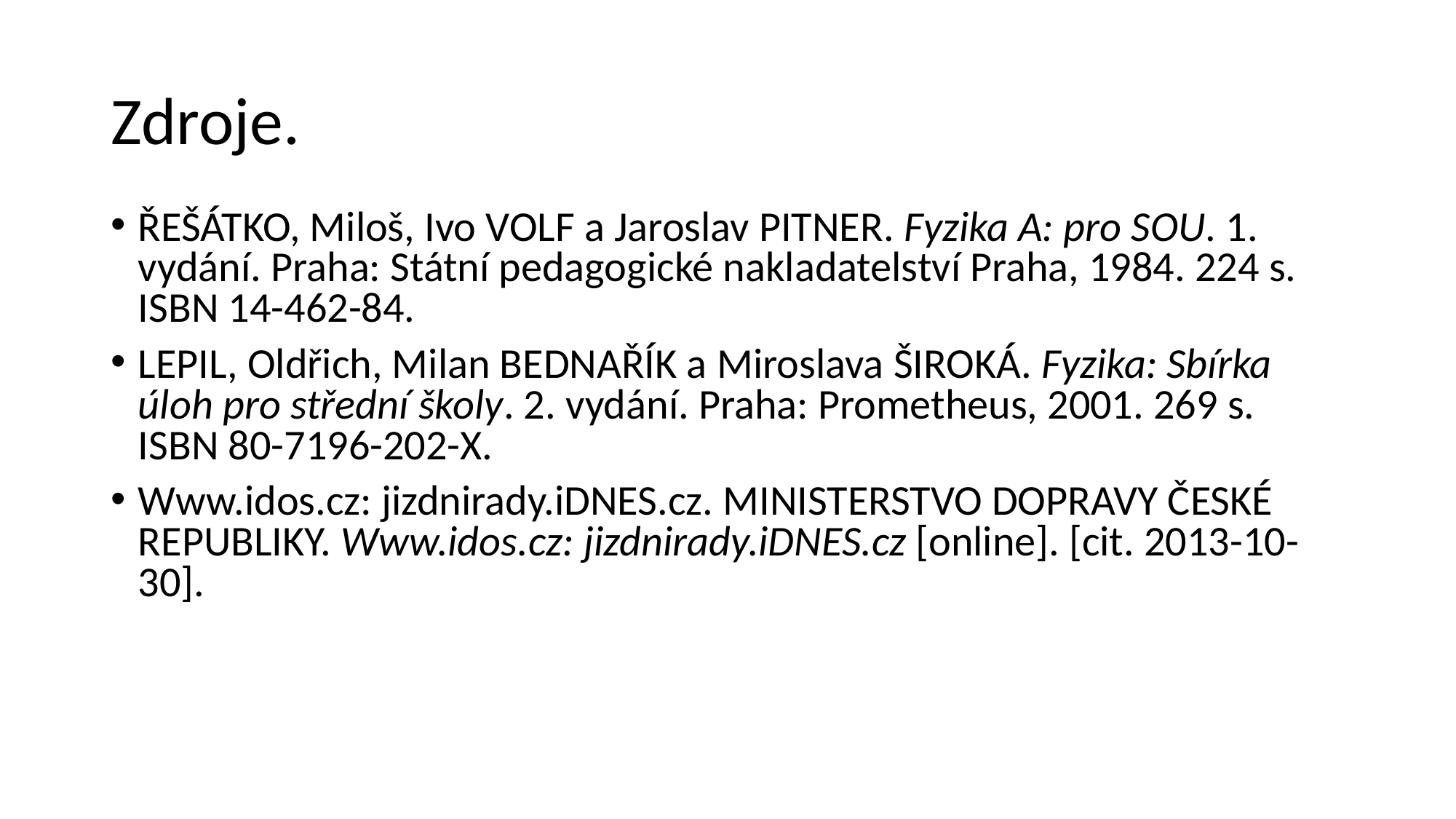

# Zdroje.
ŘEŠÁTKO, Miloš, Ivo VOLF a Jaroslav PITNER. Fyzika A: pro SOU. 1. vydání. Praha: Státní pedagogické nakladatelství Praha, 1984. 224 s. ISBN 14-462-84.
LEPIL, Oldřich, Milan BEDNAŘÍK a Miroslava ŠIROKÁ. Fyzika: Sbírka úloh pro střední školy. 2. vydání. Praha: Prometheus, 2001. 269 s. ISBN 80-7196-202-X.
Www.idos.cz: jizdnirady.iDNES.cz. MINISTERSTVO DOPRAVY ČESKÉ REPUBLIKY. Www.idos.cz: jizdnirady.iDNES.cz [online]. [cit. 2013-10-30].